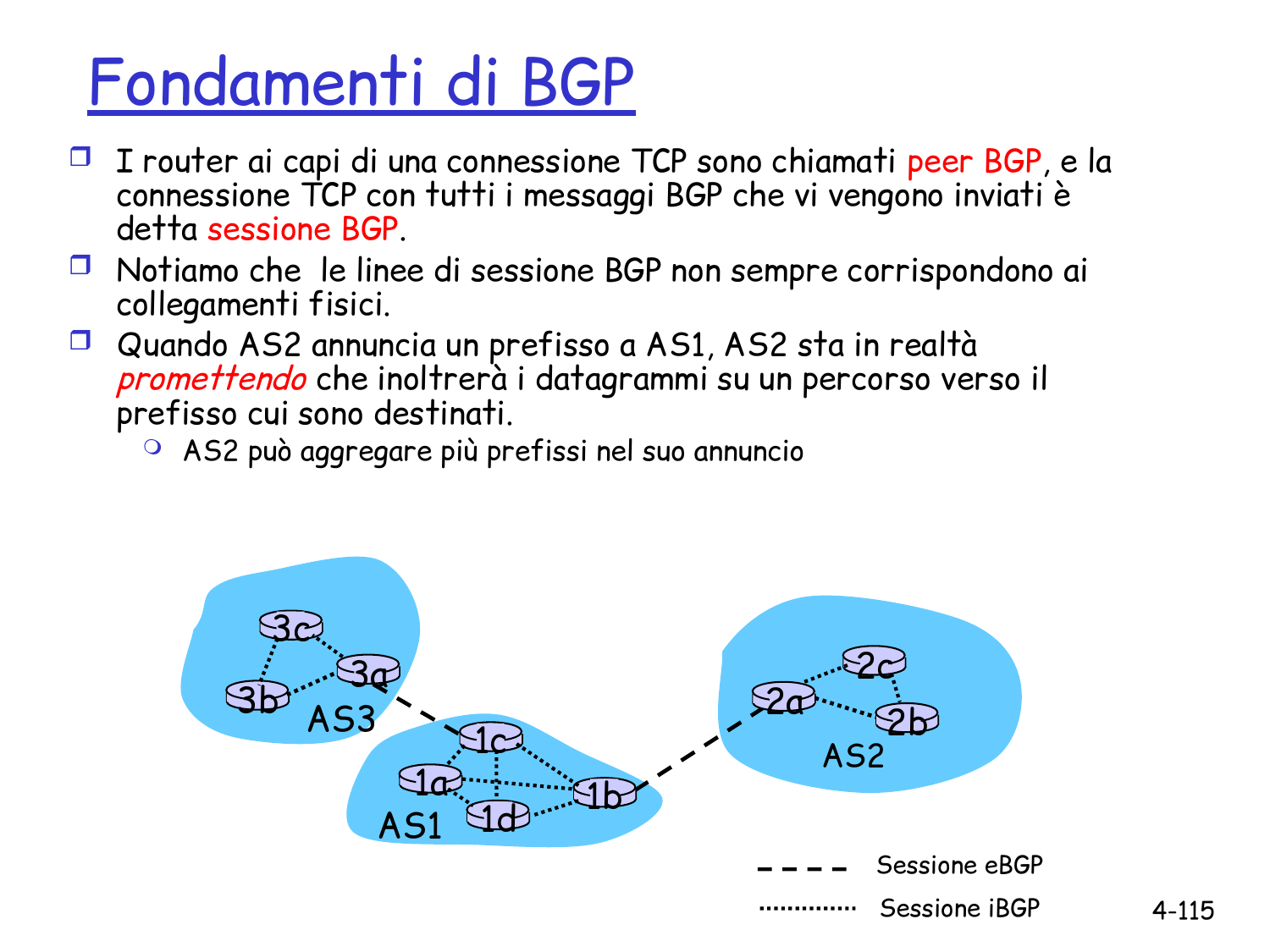

# Fondamenti di BGP
I router ai capi di una connessione TCP sono chiamati peer BGP, e la connessione TCP con tutti i messaggi BGP che vi vengono inviati è detta sessione BGP.
Notiamo che  le linee di sessione BGP non sempre corrispondono ai collegamenti fisici.
Quando AS2 annuncia un prefisso a AS1, AS2 sta in realtà promettendo che inoltrerà i datagrammi su un percorso verso il prefisso cui sono destinati.
AS2 può aggregare più prefissi nel suo annuncio

3c

2c

3a

3b

2a

AS3

2b

1c

AS2

1a

1b

1d

AS1

Sessione eBGP

Sessione iBGP

4-115